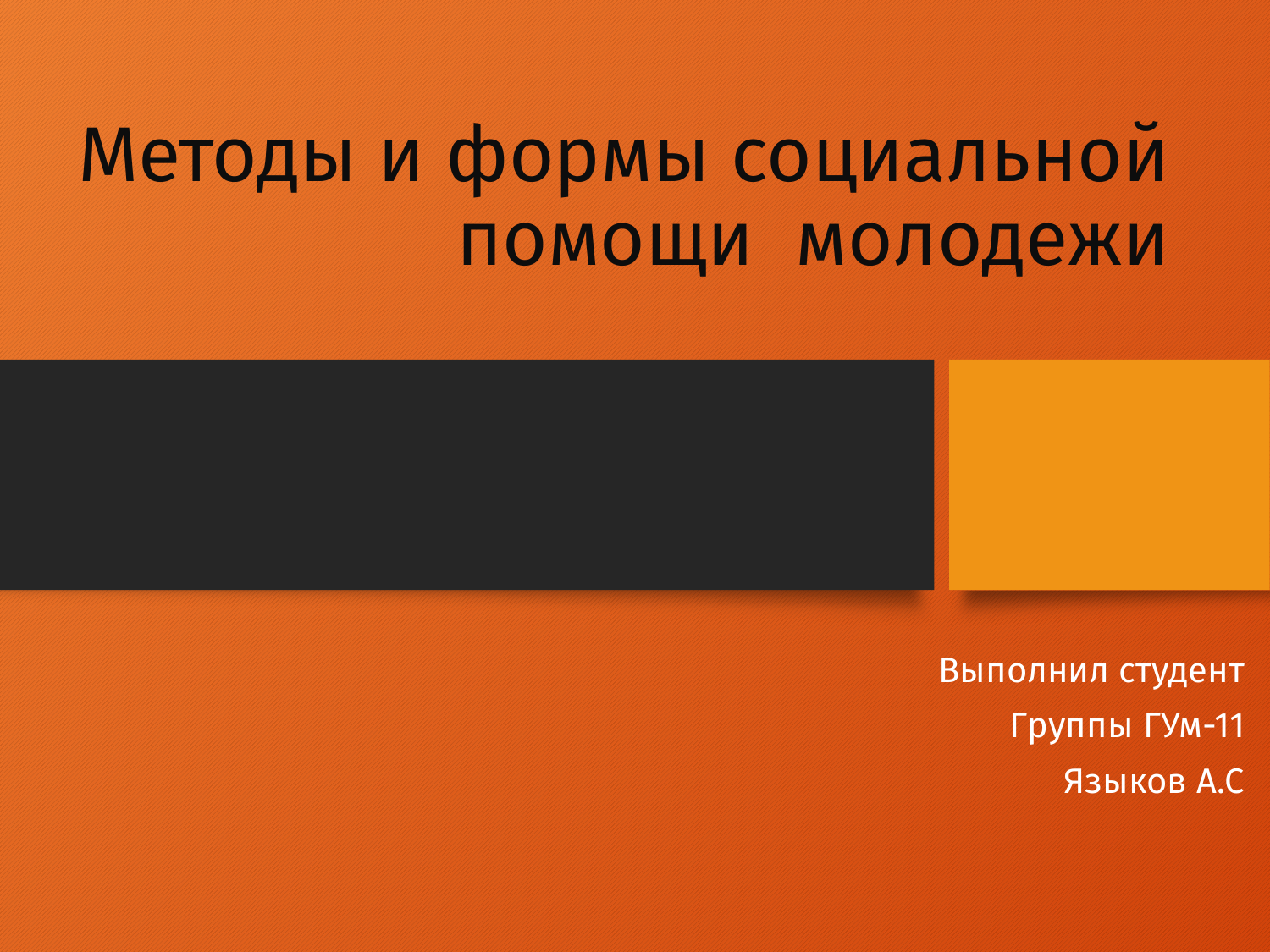

# Методы и формы социальной помощи  молодежи
Выполнил студент
Группы ГУм-11
Языков А.С